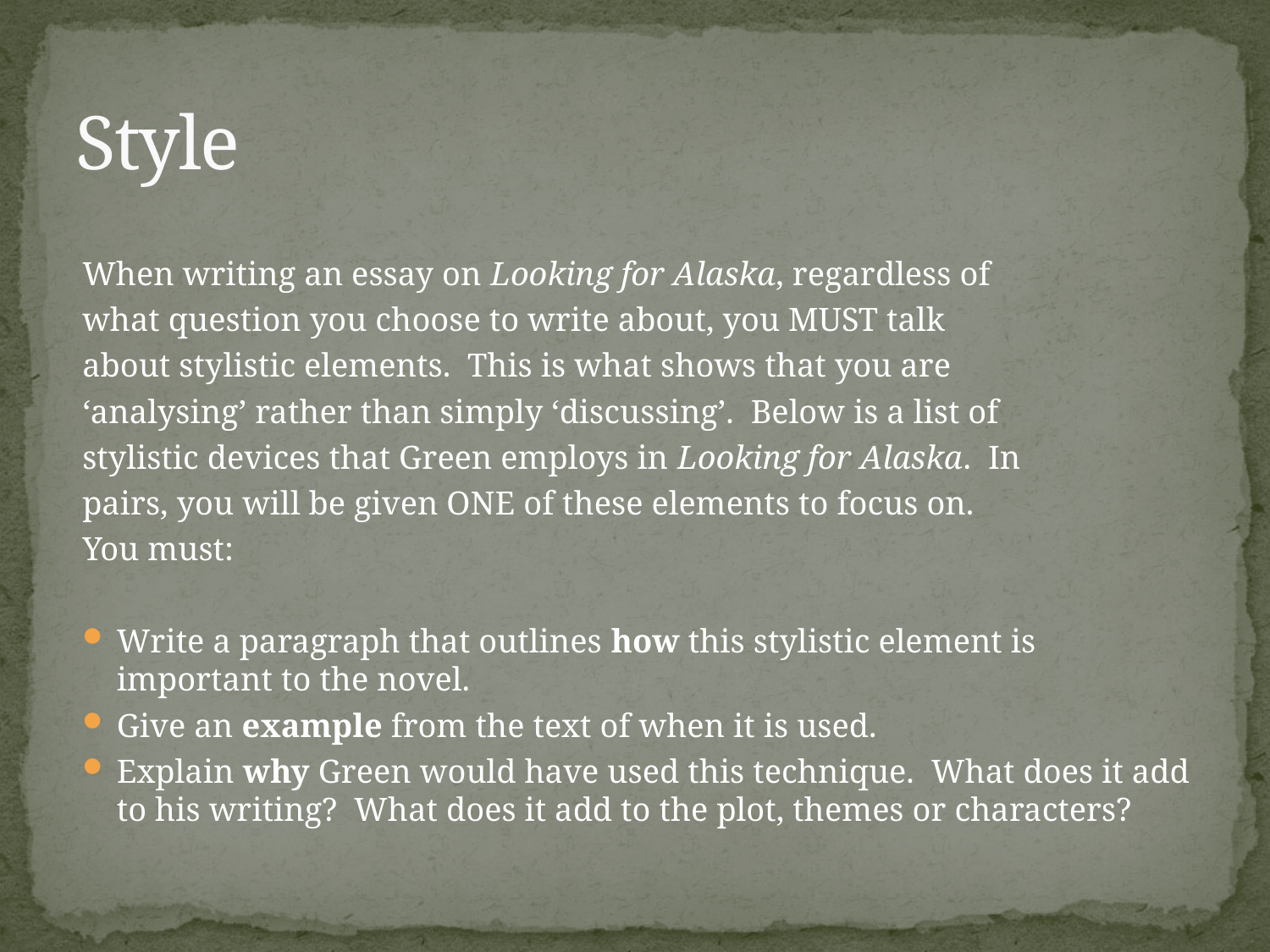

# Style

When writing an essay on Looking for Alaska, regardless of
what question you choose to write about, you MUST talk
about stylistic elements.  This is what shows that you are
‘analysing’ rather than simply ‘discussing’.  Below is a list of
stylistic devices that Green employs in Looking for Alaska.  In
pairs, you will be given ONE of these elements to focus on.
You must:

Write a paragraph that outlines how this stylistic element is important to the novel.
Give an example from the text of when it is used.
Explain why Green would have used this technique.  What does it add to his writing?  What does it add to the plot, themes or characters?